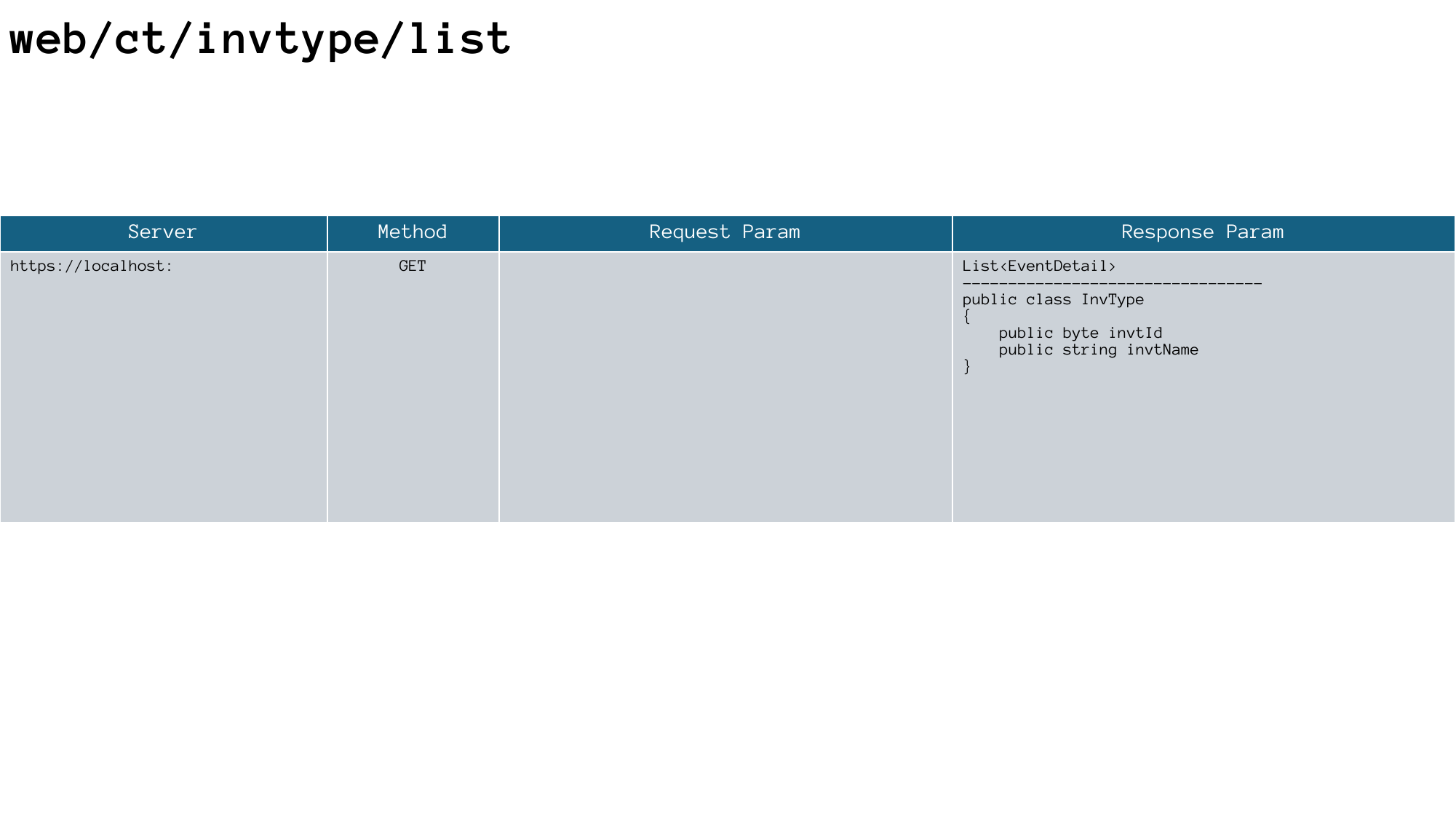

web/ct/invtype/list
| Server | Method | Request Param | Response Param |
| --- | --- | --- | --- |
| https://localhost: | GET |  | List<EventDetail> --------------------------------- public class InvType { public byte invtId public string invtName } |